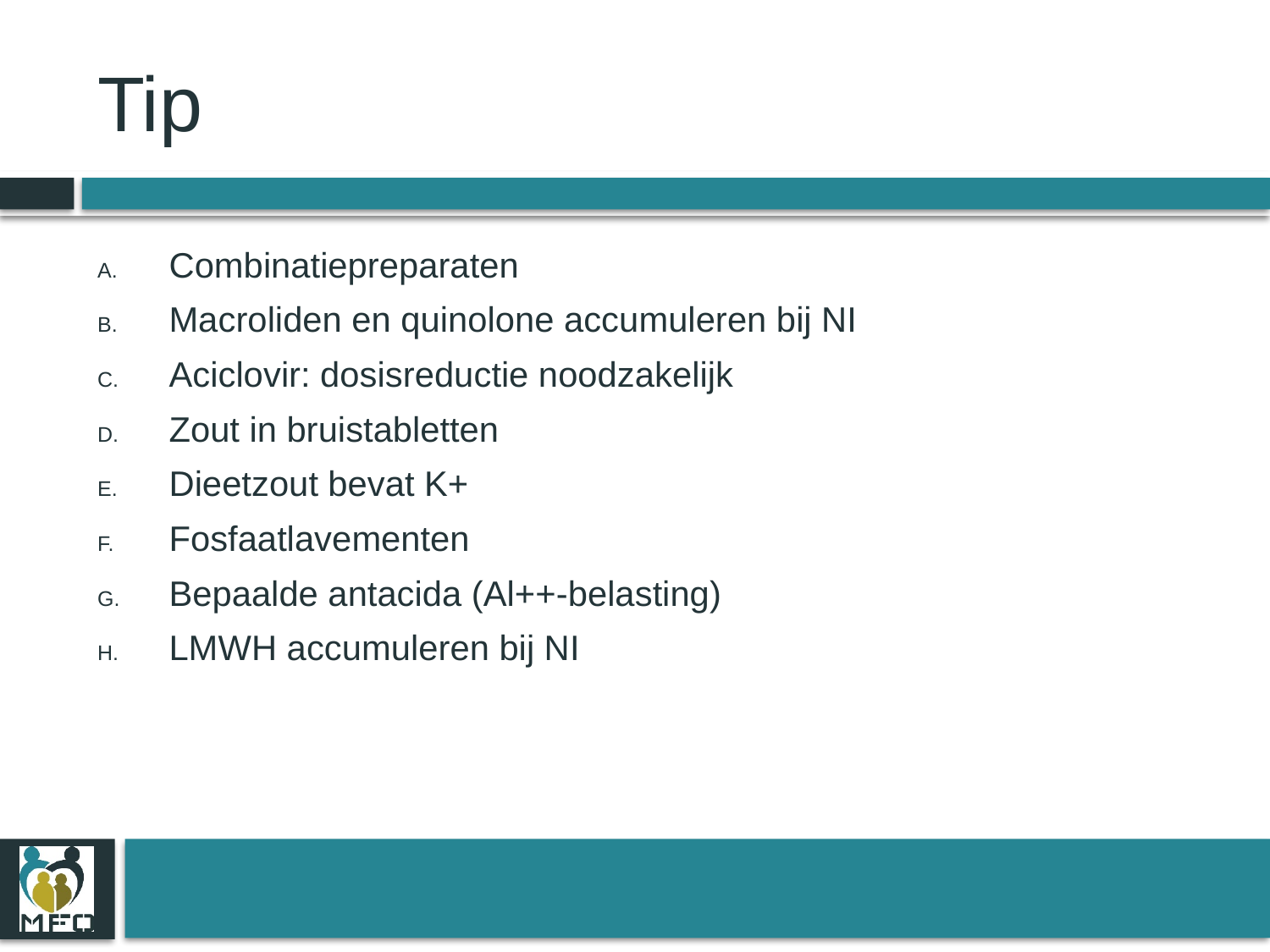

# Tip
Combinatiepreparaten
Macroliden en quinolone accumuleren bij NI
Aciclovir: dosisreductie noodzakelijk
Zout in bruistabletten
Dieetzout bevat K+
Fosfaatlavementen
Bepaalde antacida (Al++-belasting)
LMWH accumuleren bij NI